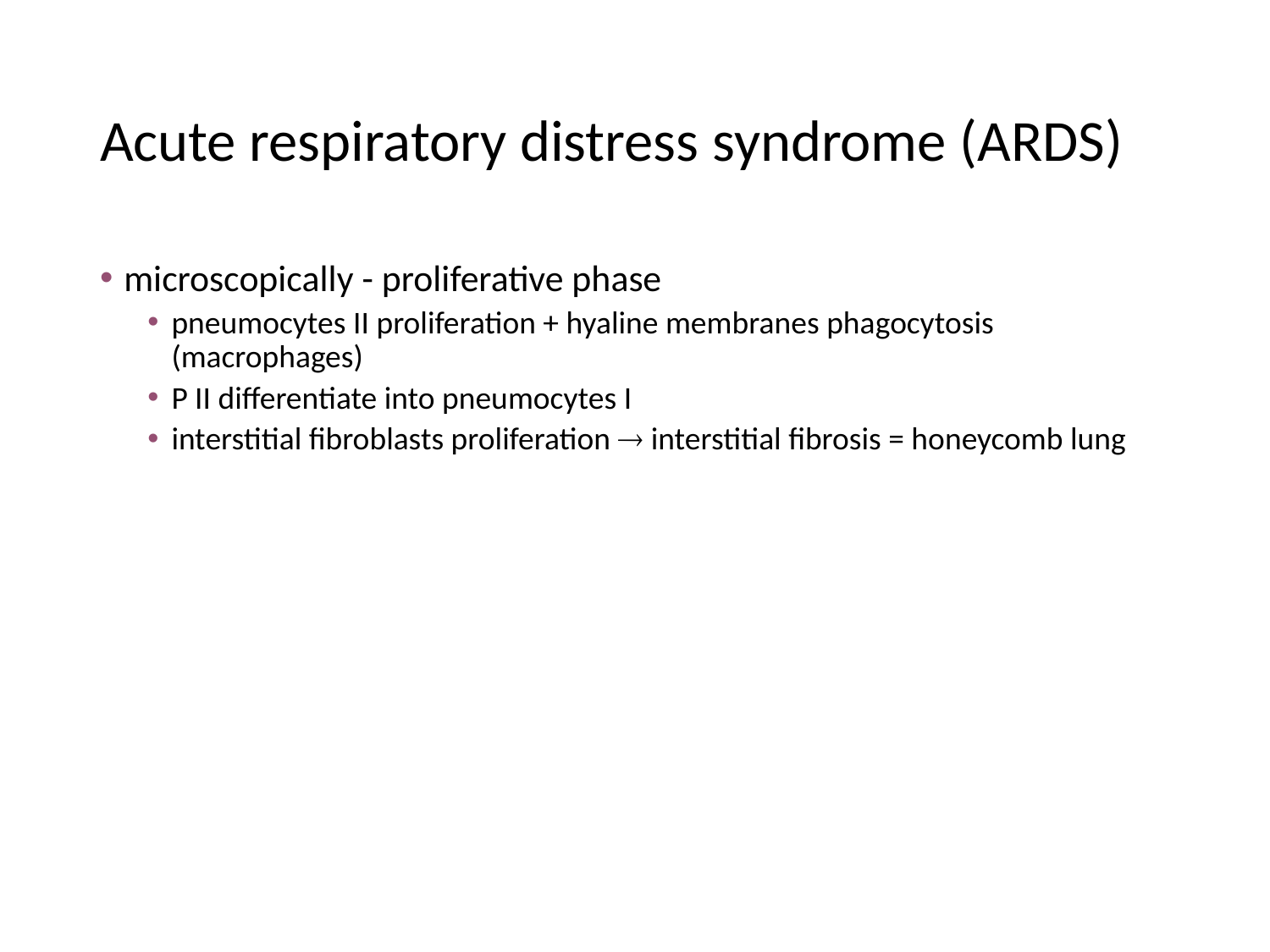

# Acute respiratory distress syndrome (ARDS)
microscopically - proliferative phase
pneumocytes II proliferation + hyaline membranes phagocytosis (macrophages)
P II differentiate into pneumocytes I
interstitial fibroblasts proliferation → interstitial fibrosis = honeycomb lung